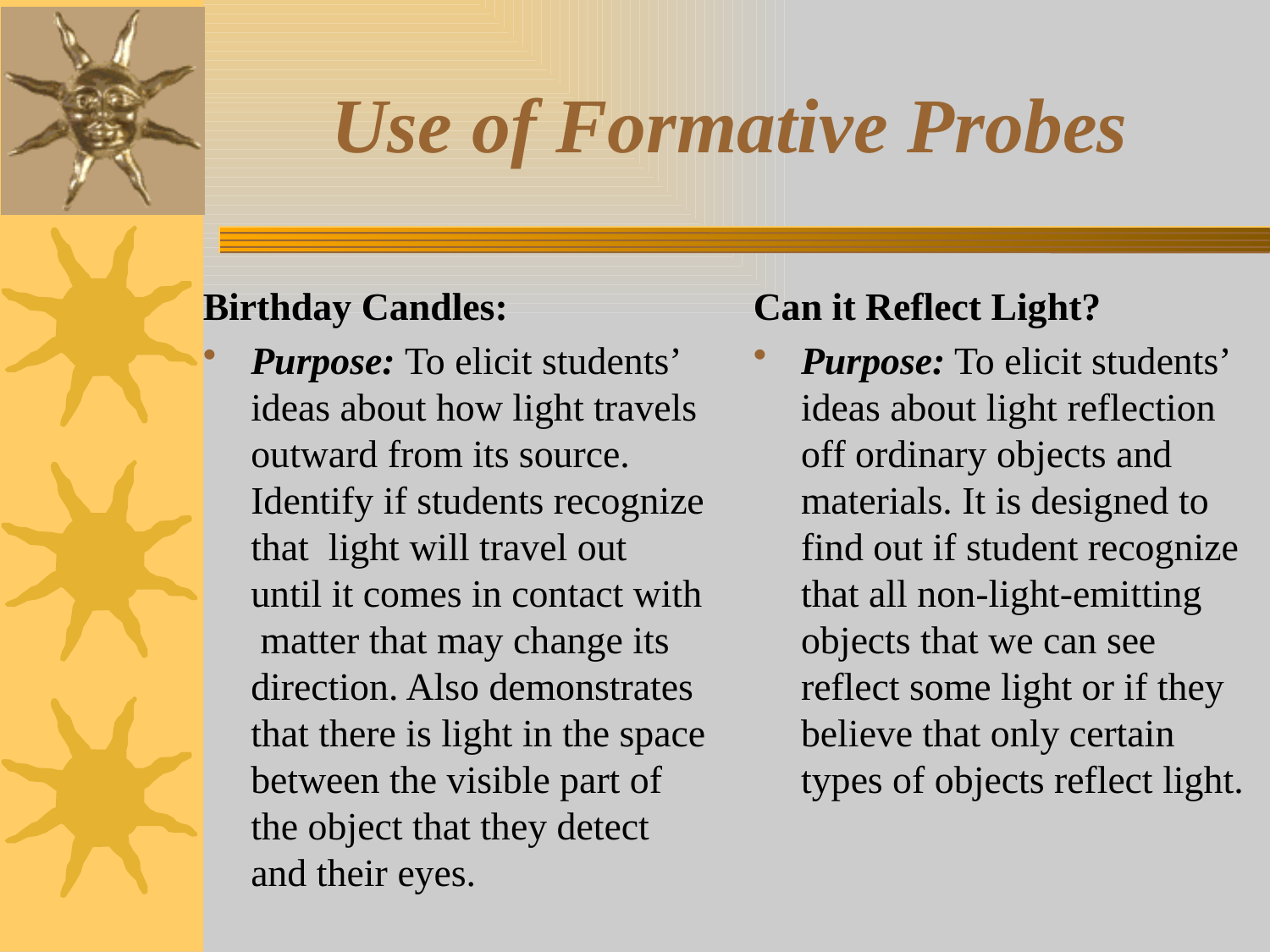

# Use of Formative Probes
Birthday Candles:
Purpose: To elicit students’ ideas about how light travels outward from its source. Identify if students recognize that  light will travel out until it comes in contact with  matter that may change its direction. Also demonstrates that there is light in the space between the visible part of the object that they detect and their eyes.
Can it Reflect Light?
Purpose: To elicit students’ ideas about light reflection off ordinary objects and materials. It is designed to find out if student recognize that all non-light-emitting objects that we can see reflect some light or if they believe that only certain types of objects reflect light.